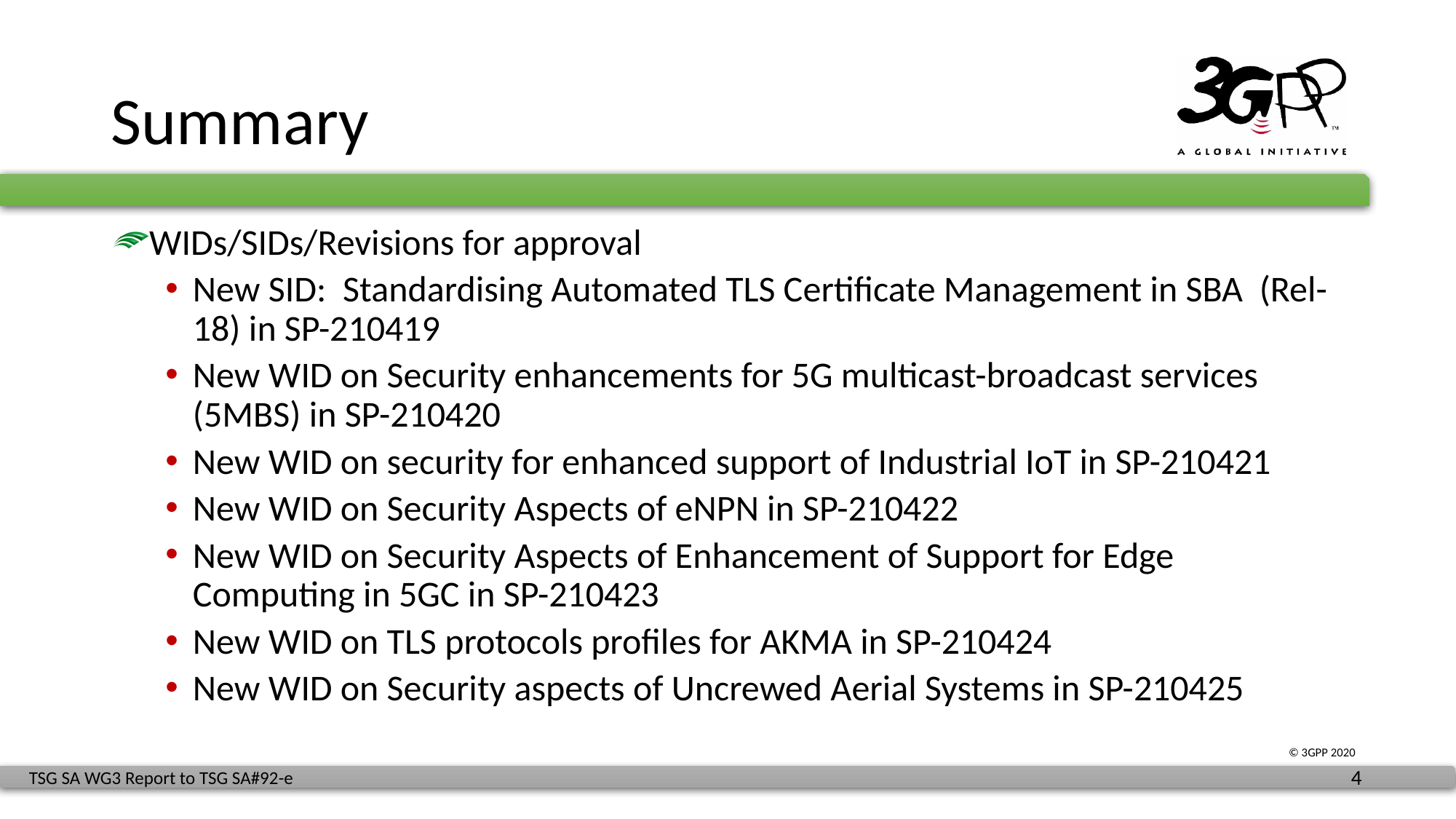

# Summary
WIDs/SIDs/Revisions for approval
New SID:  Standardising Automated TLS Certificate Management in SBA  (Rel-18)​ in SP-210419
New WID on Security enhancements for 5G multicast-broadcast services (5MBS) in SP-210420
New WID on security for enhanced support of Industrial IoT in SP-210421
New WID on Security Aspects of eNPN in SP-210422
New WID on Security Aspects of Enhancement of Support for Edge Computing in 5GC in SP-210423
New WID on TLS protocols profiles for AKMA in SP-210424
New WID on Security aspects of Uncrewed Aerial Systems in SP-210425